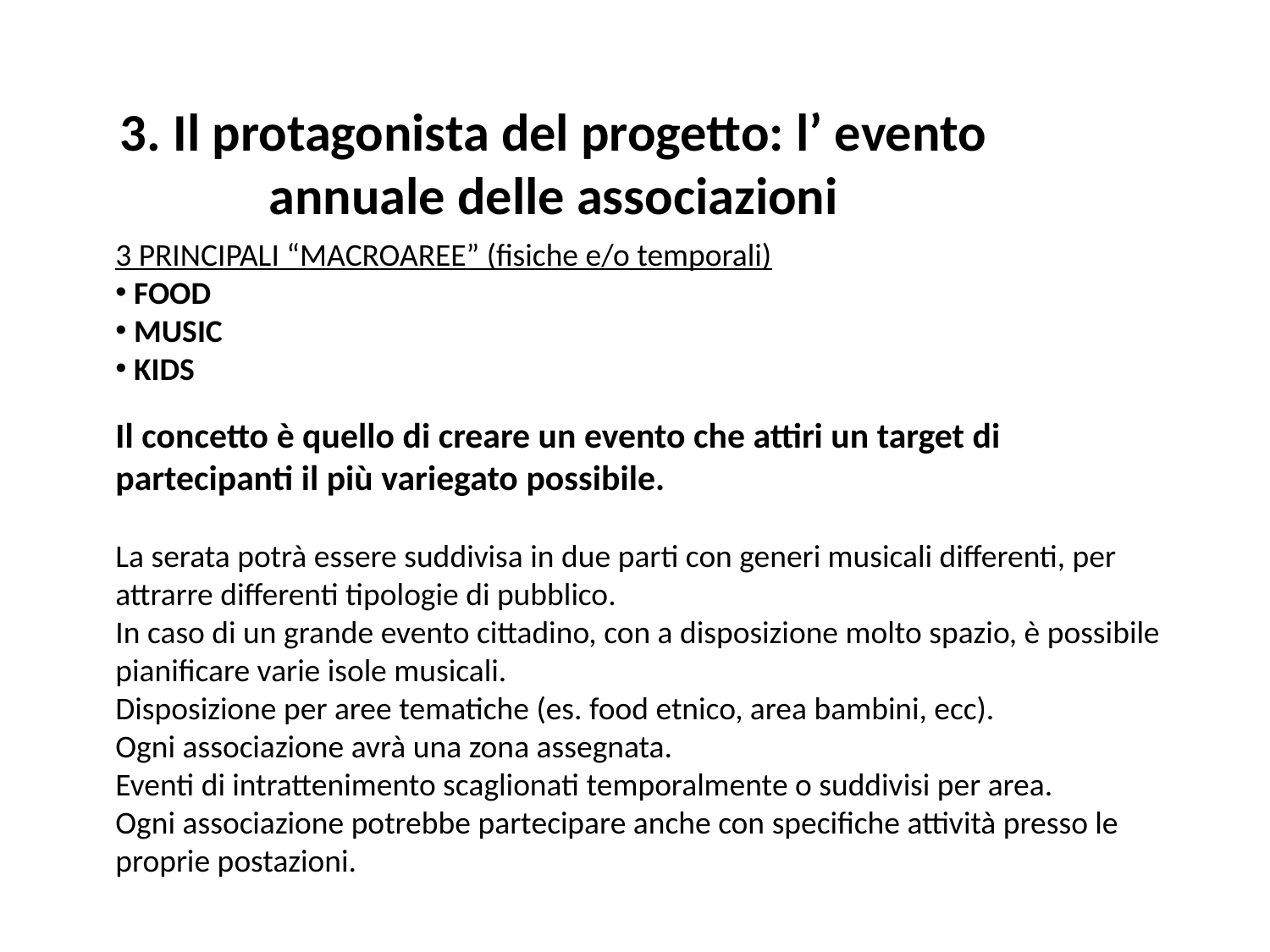

3. Il protagonista del progetto: l’ evento annuale delle associazioni
3 PRINCIPALI “MACROAREE” (fisiche e/o temporali)
 FOOD
 MUSIC
 KIDS

Il concetto è quello di creare un evento che attiri un target di partecipanti il più variegato possibile.

La serata potrà essere suddivisa in due parti con generi musicali differenti, per attrarre differenti tipologie di pubblico.
In caso di un grande evento cittadino, con a disposizione molto spazio, è possibile pianificare varie isole musicali.
Disposizione per aree tematiche (es. food etnico, area bambini, ecc).
Ogni associazione avrà una zona assegnata.
Eventi di intrattenimento scaglionati temporalmente o suddivisi per area.
Ogni associazione potrebbe partecipare anche con specifiche attività presso le proprie postazioni.